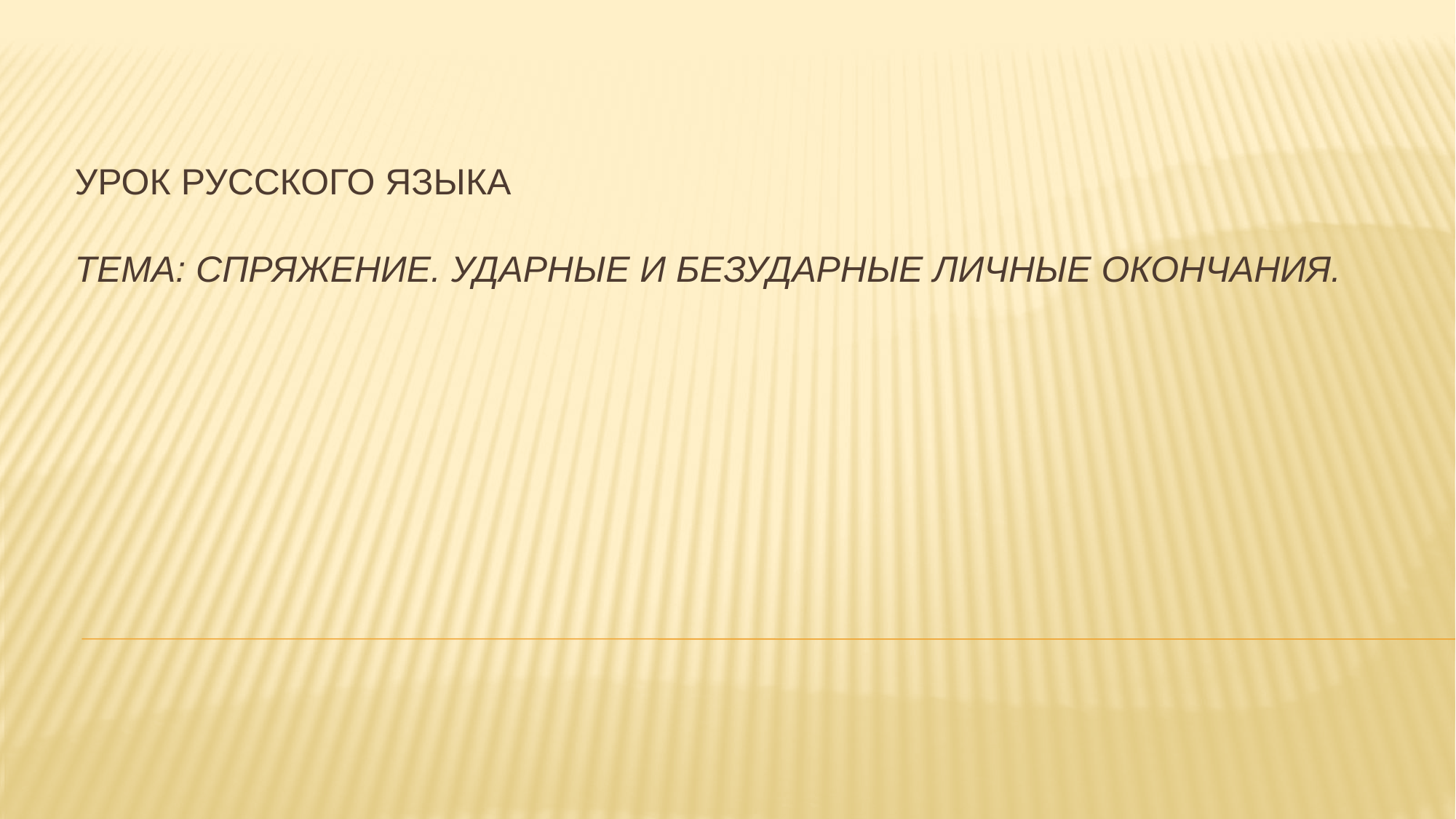

# УРОК РУССКОГО ЯЗЫКА Тема: Спряжение. Ударные и безударные личные окончания.